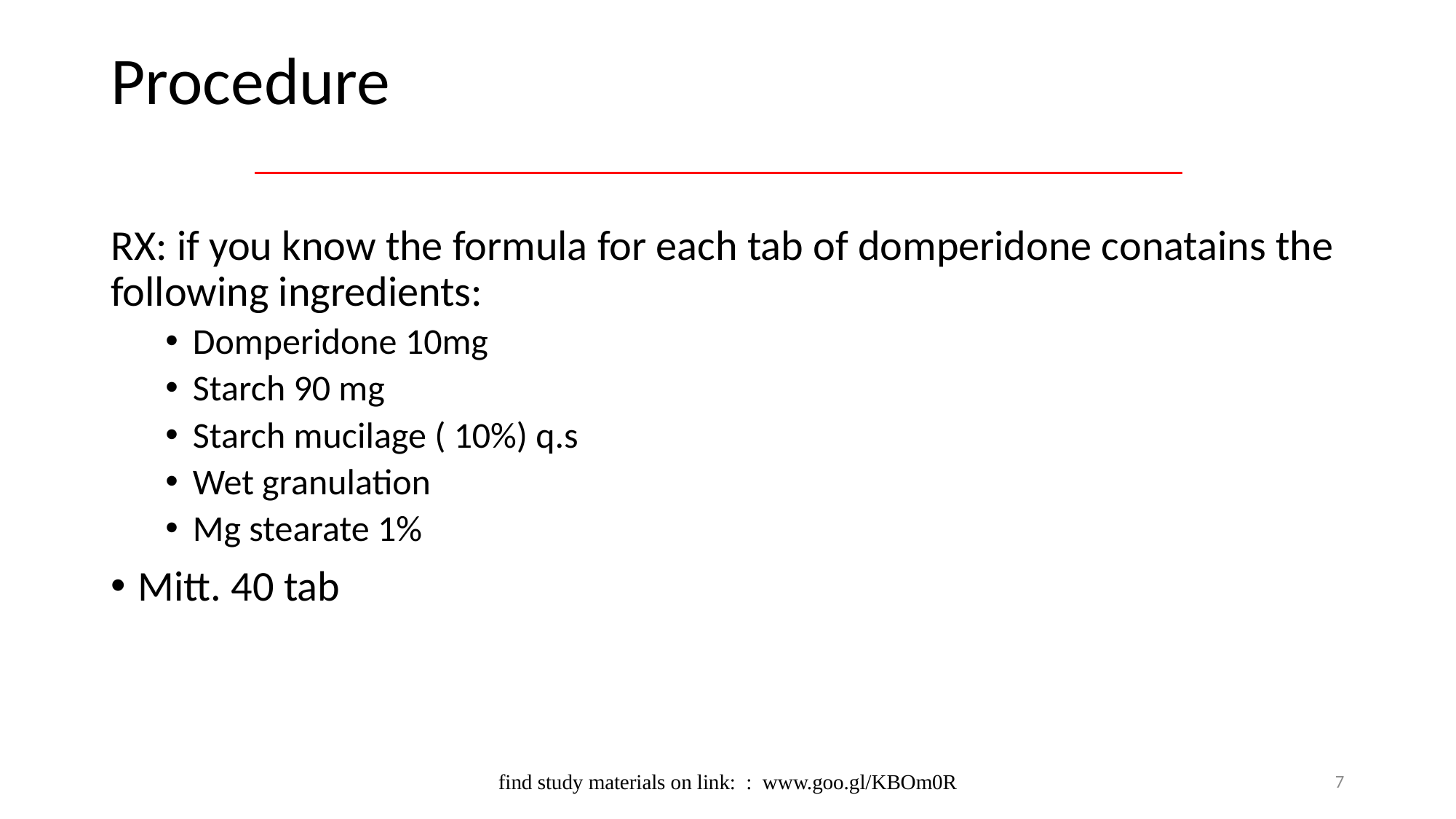

# Procedure
RX: if you know the formula for each tab of domperidone conatains the following ingredients:
Domperidone 10mg
Starch 90 mg
Starch mucilage ( 10%) q.s
Wet granulation
Mg stearate 1%
Mitt. 40 tab
find study materials on link:  :  www.goo.gl/KBOm0R
7